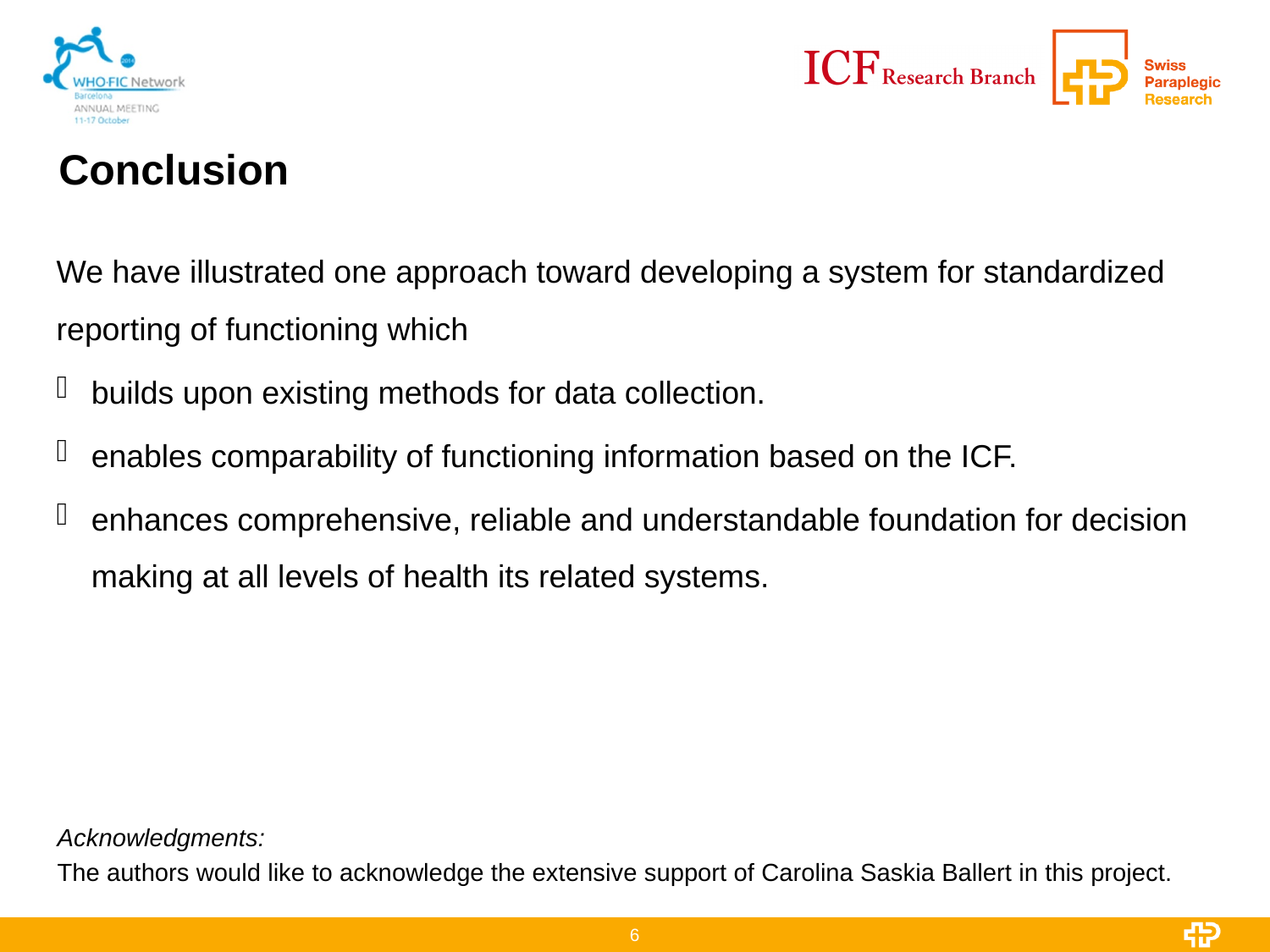

# Conclusion
We have illustrated one approach toward developing a system for standardized reporting of functioning which
builds upon existing methods for data collection.
enables comparability of functioning information based on the ICF.
enhances comprehensive, reliable and understandable foundation for decision making at all levels of health its related systems.

Acknowledgments:
The authors would like to acknowledge the extensive support of Carolina Saskia Ballert in this project.
6